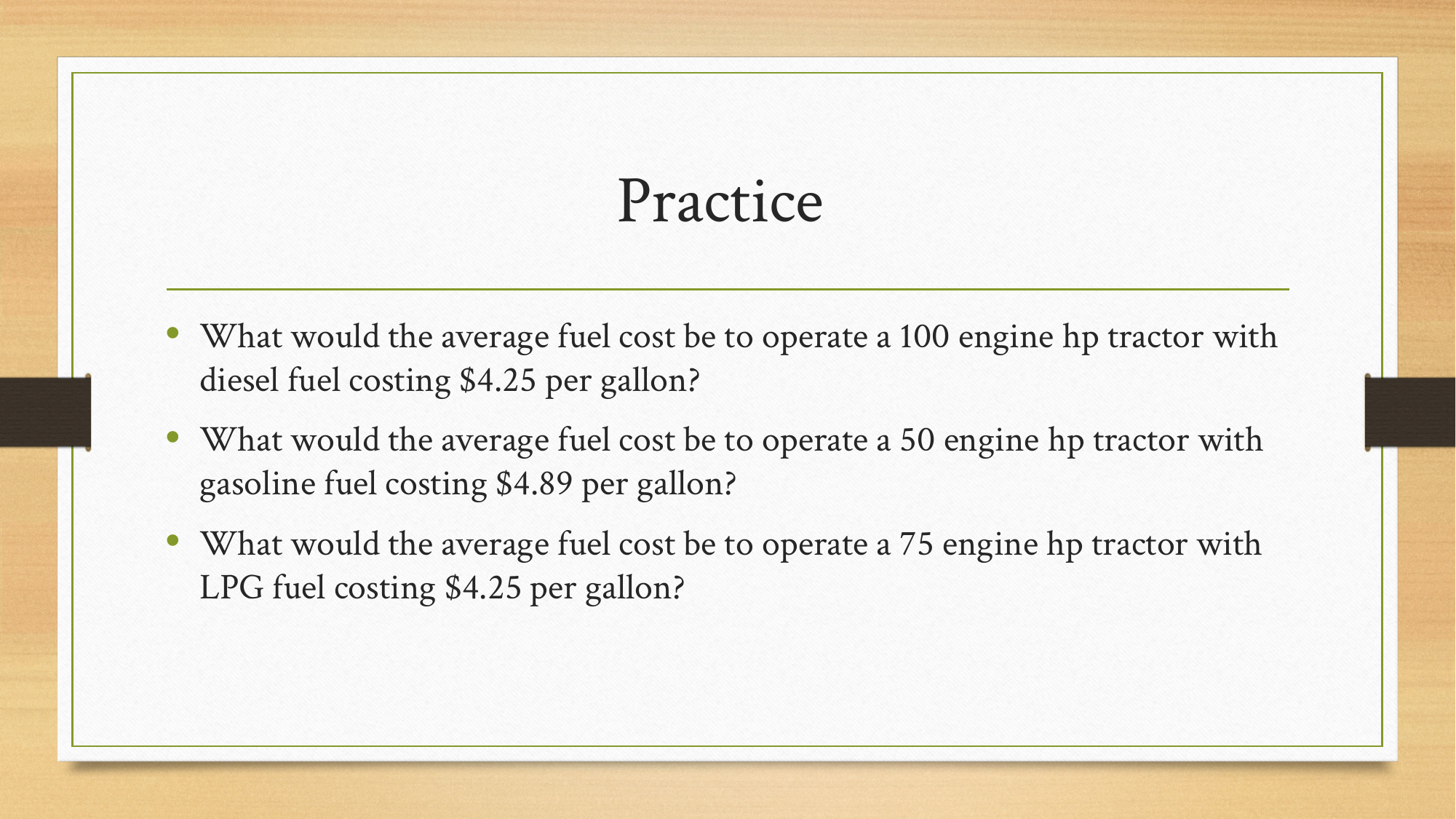

# Practice
What would the average fuel cost be to operate a 100 engine hp tractor with diesel fuel costing $4.25 per gallon?
What would the average fuel cost be to operate a 50 engine hp tractor with gasoline fuel costing $4.89 per gallon?
What would the average fuel cost be to operate a 75 engine hp tractor with LPG fuel costing $4.25 per gallon?